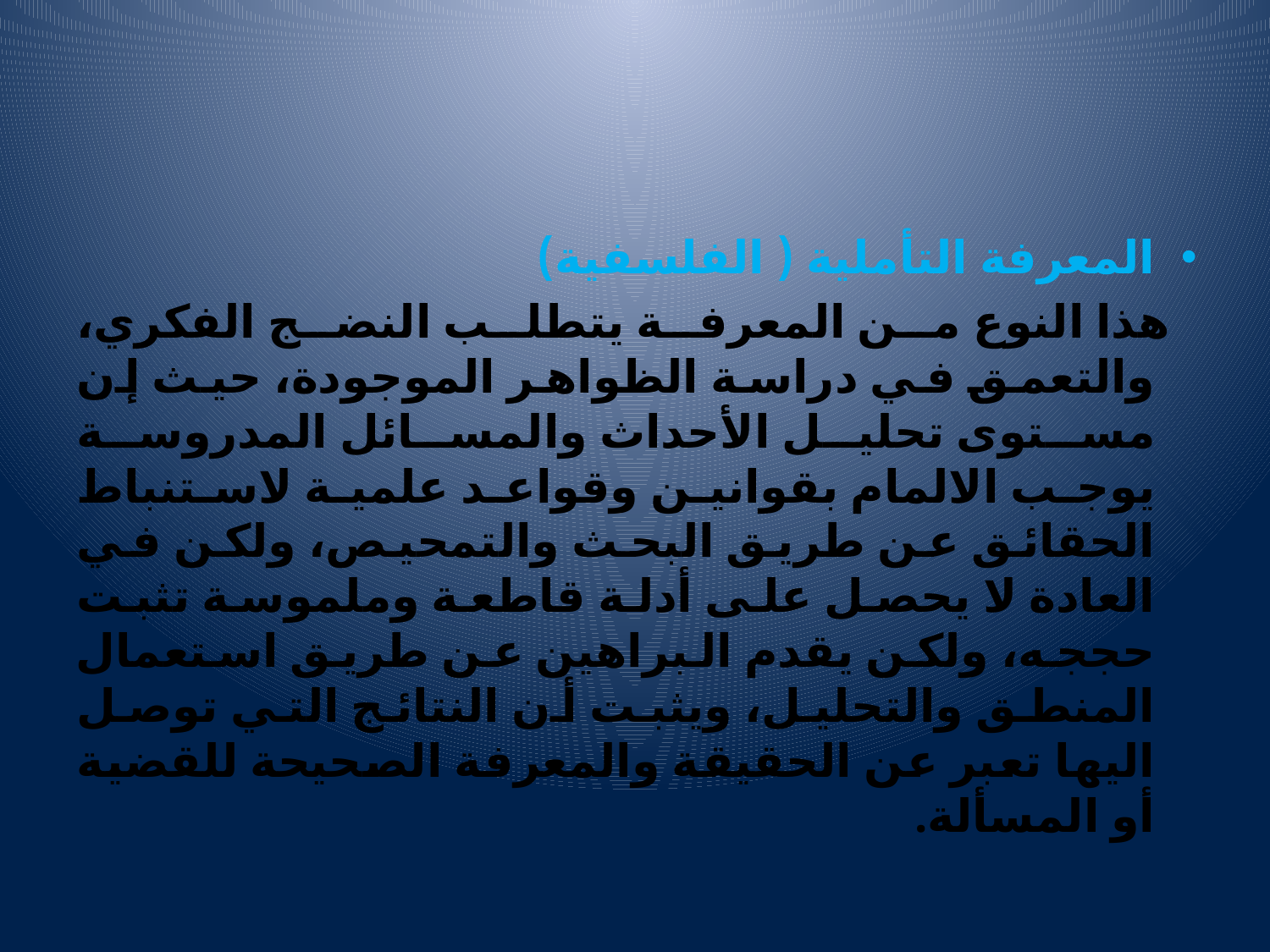

#
المعرفة التأملية ( الفلسفية)
  هذا النوع من المعرفة يتطلب النضج الفكري، والتعمق في دراسة الظواهر الموجودة، حيث إن مستوى تحليل الأحداث والمسائل المدروسة يوجب الالمام بقوانين وقواعد علمية لاستنباط الحقائق عن طريق البحث والتمحيص، ولكن في العادة لا يحصل على أدلة قاطعة وملموسة تثبت حججه، ولكن يقدم البراهين عن طريق استعمال المنطق والتحليل، ويثبت أن النتائج التي توصل اليها تعبر عن الحقيقة والمعرفة الصحيحة للقضية أو المسألة.